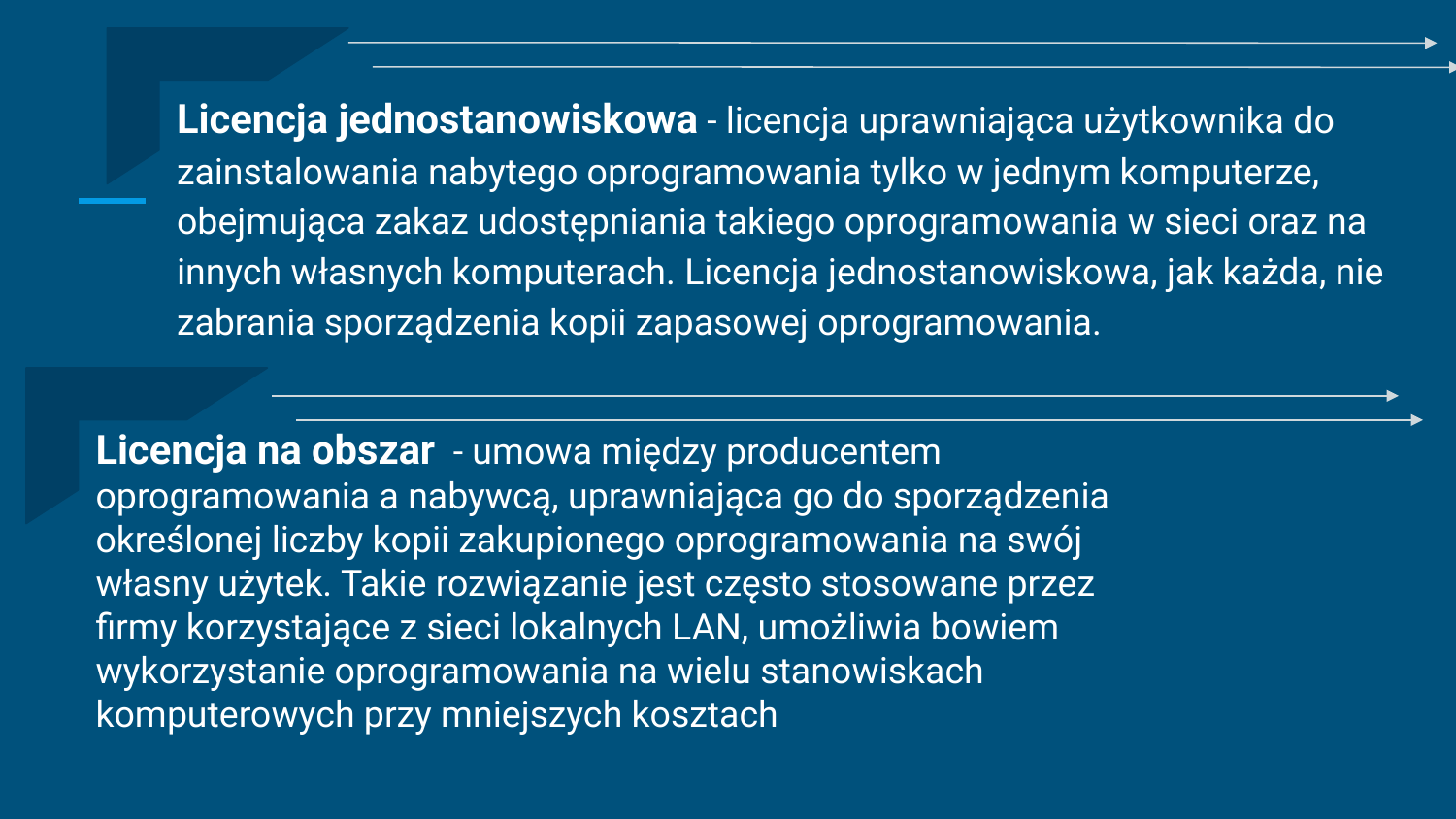

Licencja jednostanowiskowa - licencja uprawniająca użytkownika do zainstalowania nabytego oprogramowania tylko w jednym komputerze, obejmująca zakaz udostępniania takiego oprogramowania w sieci oraz na innych własnych komputerach. Licencja jednostanowiskowa, jak każda, nie
zabrania sporządzenia kopii zapasowej oprogramowania.

Licencja na obszar  - umowa między producentem oprogramowania a nabywcą, uprawniająca go do sporządzenia określonej liczby kopii zakupionego oprogramowania na swój własny użytek. Takie rozwiązanie jest często stosowane przez firmy korzystające z sieci lokalnych LAN, umożliwia bowiem wykorzystanie oprogramowania na wielu stanowiskach komputerowych przy mniejszych kosztach